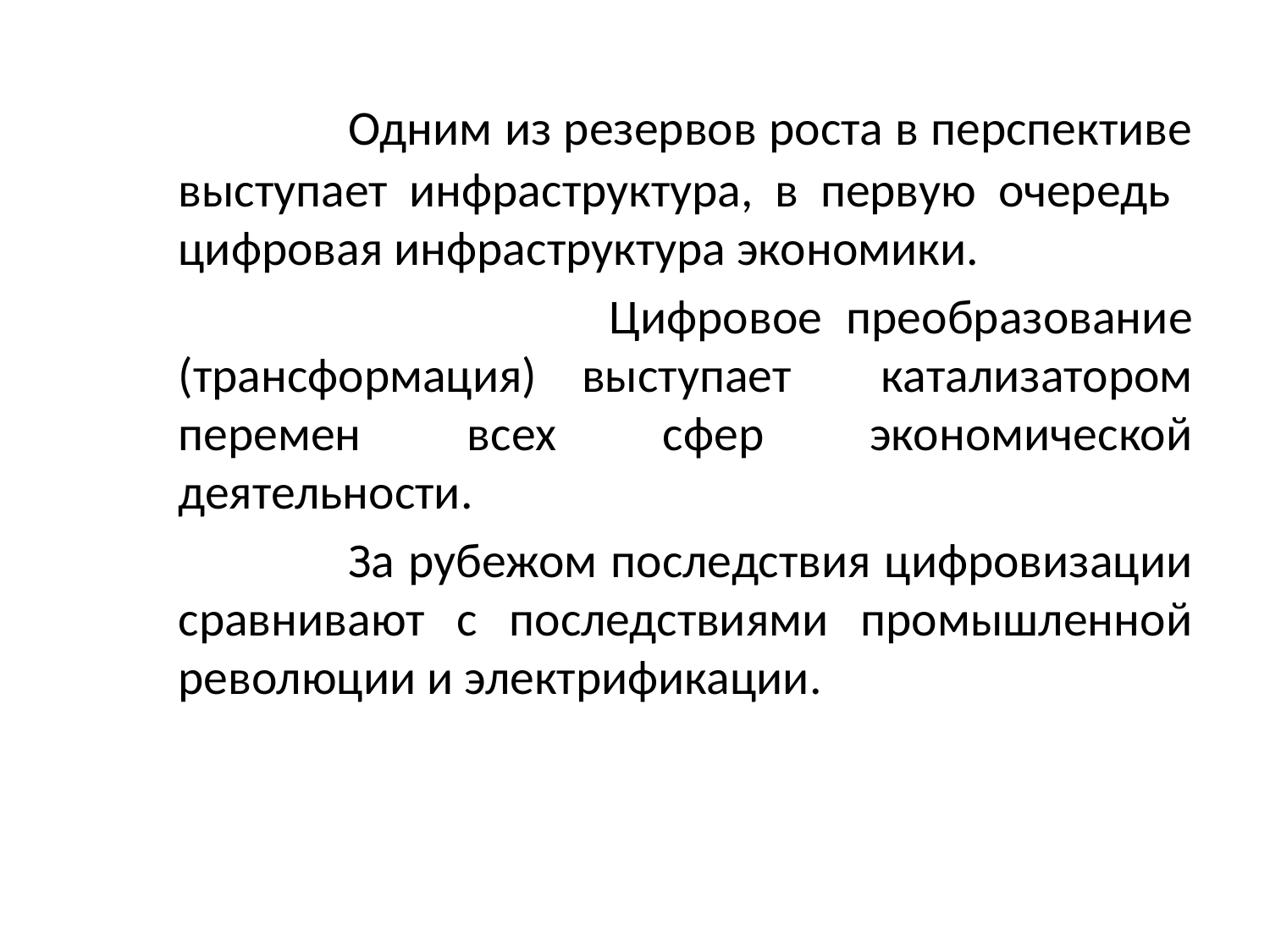

Одним из резервов роста в перспективе выступает инфраструктура, в первую очередь  цифровая инфраструктура экономики.
                      Цифровое преобразование (трансформация) выступает  катализатором перемен всех сфер экономической деятельности.
                    За рубежом последствия цифровизации сравнивают с последствиями промышленной революции и электрификации.